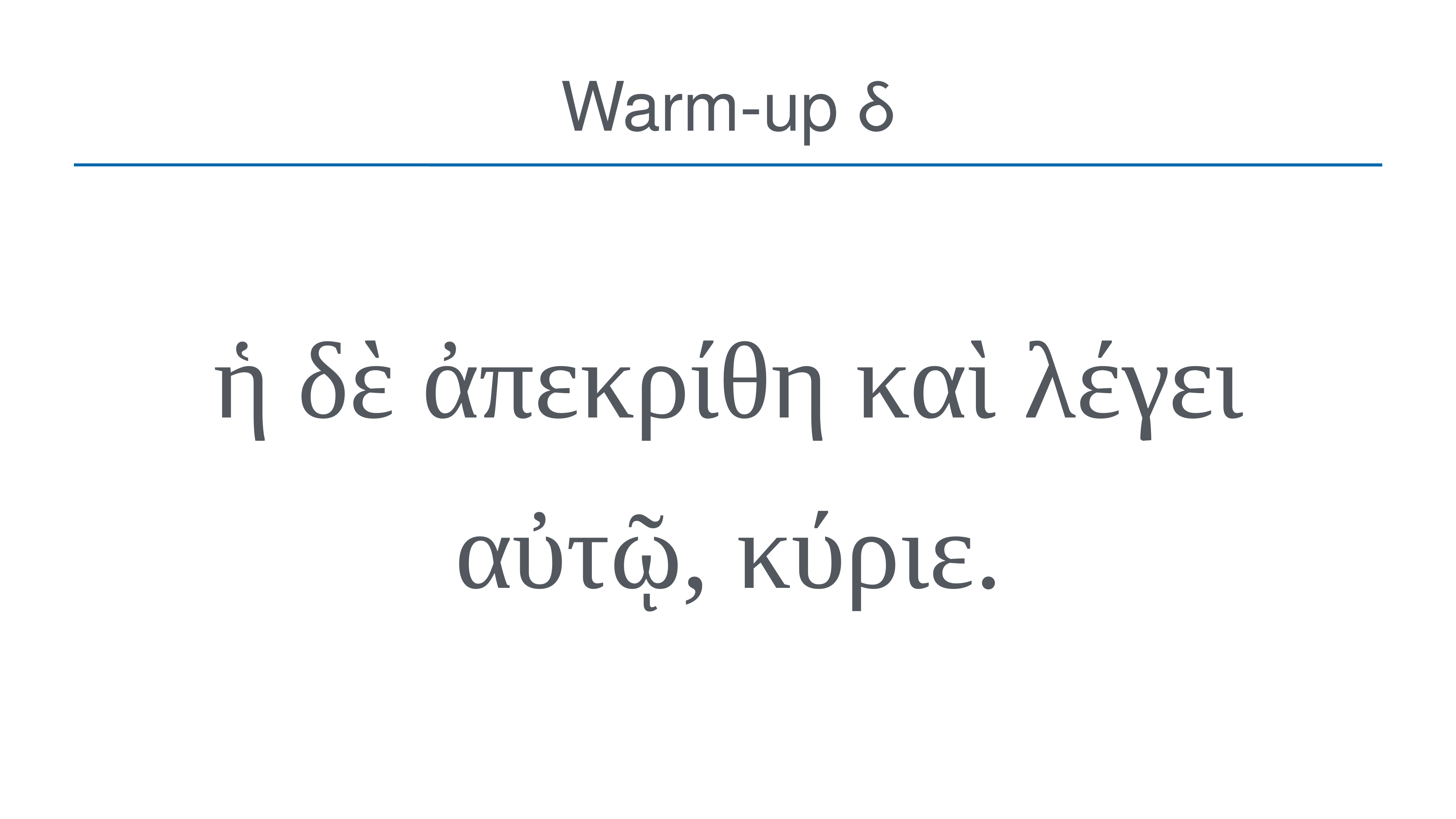

# Warm-up δ
ἡ δὲ ἀπεκρίθη καὶ λέγει αὐτῷ, κύριε.